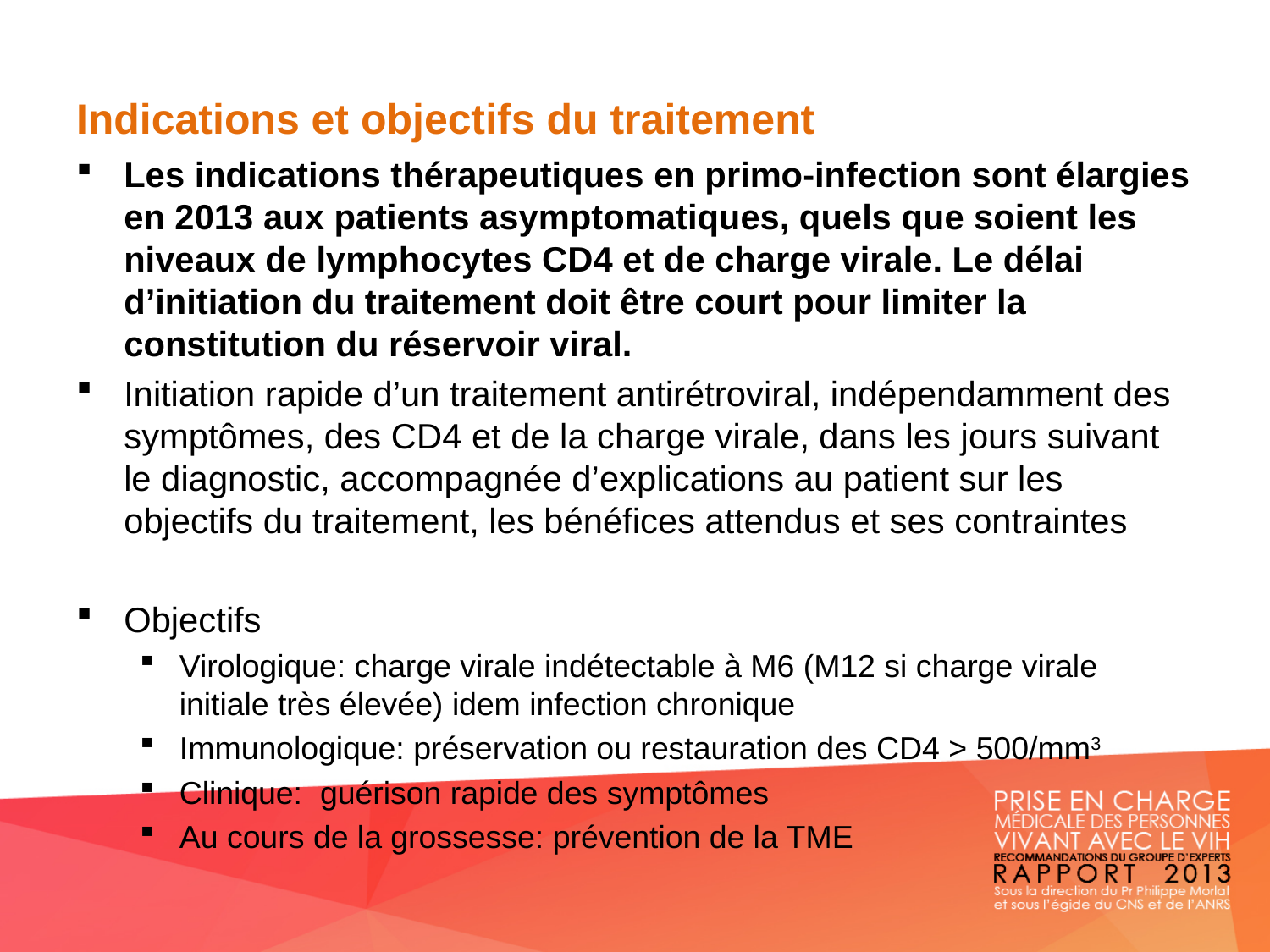

# Indications et objectifs du traitement
Les indications thérapeutiques en primo-infection sont élargies en 2013 aux patients asymptomatiques, quels que soient les niveaux de lymphocytes CD4 et de charge virale. Le délai d’initiation du traitement doit être court pour limiter la constitution du réservoir viral.
Initiation rapide d’un traitement antirétroviral, indépendamment des symptômes, des CD4 et de la charge virale, dans les jours suivant le diagnostic, accompagnée d’explications au patient sur les objectifs du traitement, les bénéfices attendus et ses contraintes

Objectifs
Virologique: charge virale indétectable à M6 (M12 si charge virale initiale très élevée) idem infection chronique
Immunologique: préservation ou restauration des CD4 > 500/mm3
Clinique:  guérison rapide des symptômes
Au cours de la grossesse: prévention de la TME